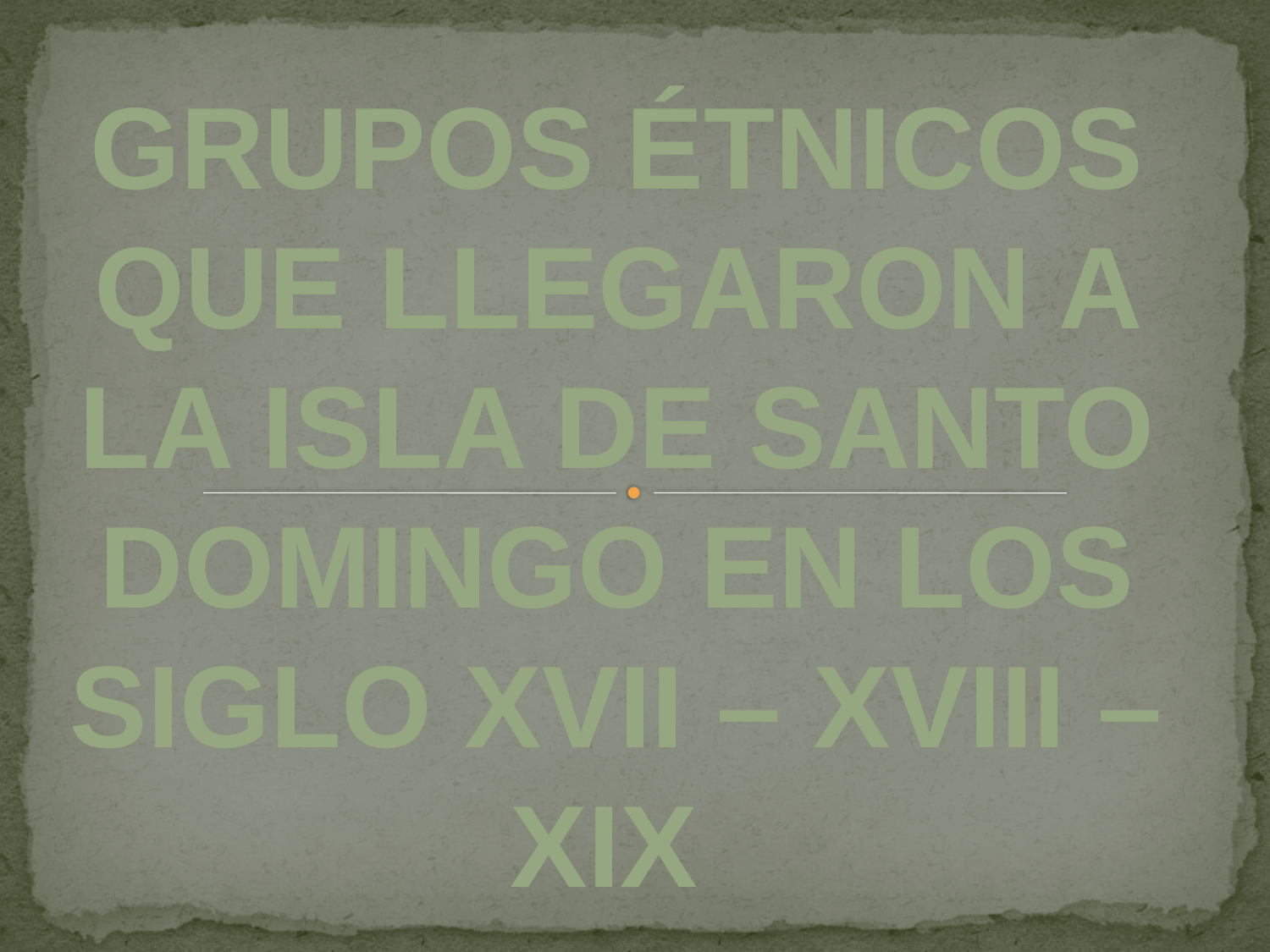

Grupos étnicos que llegaron a la isla de Santo Domingo en los siglo XVII – XVIII – XIX